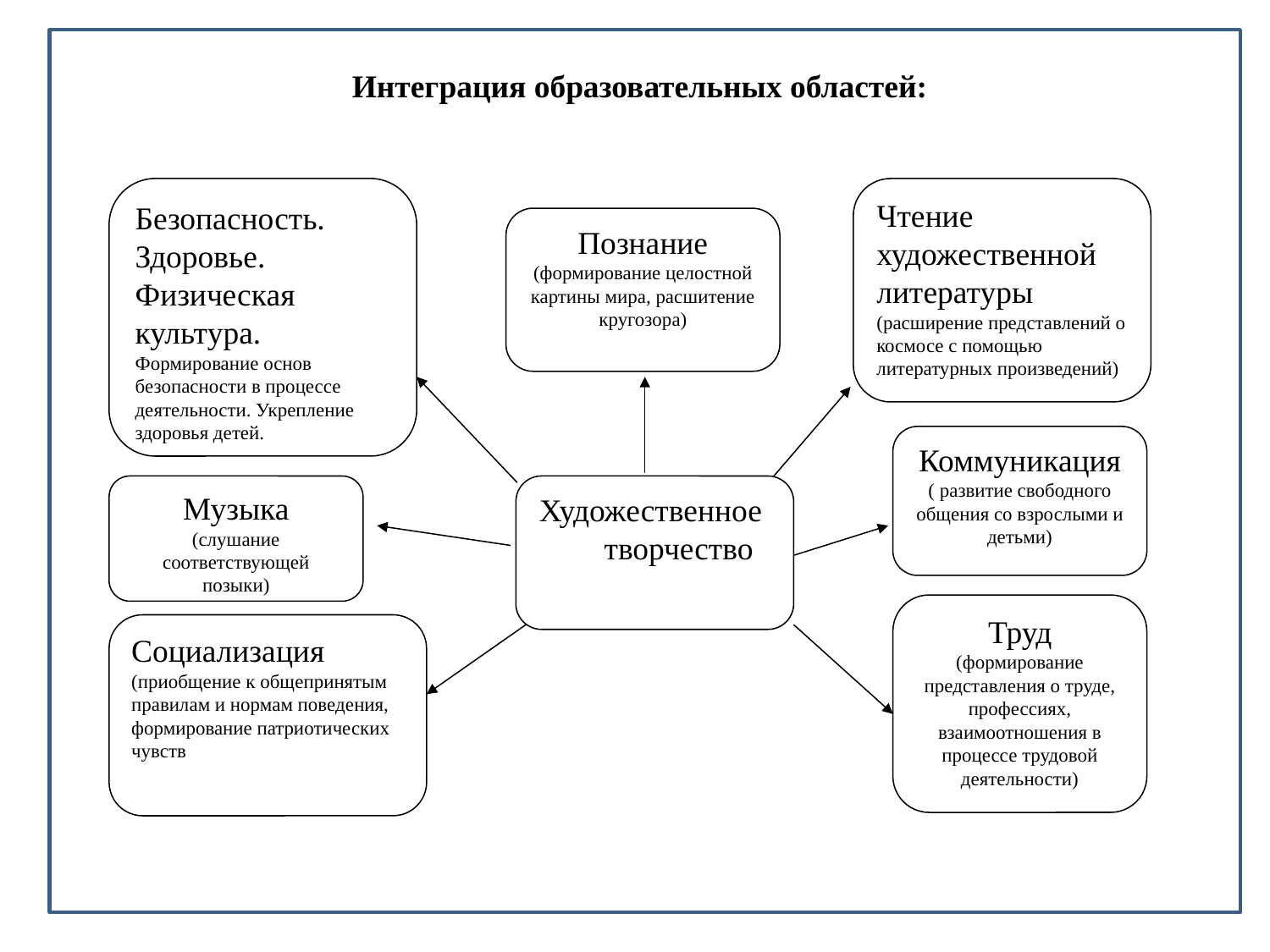

Интеграция образовательных областей:

Безопасность. Здоровье. Физическая культура.
Формирование основ безопасности в процессе деятельности. Укрепление здоровья детей.
Чтение художественной литературы
(расширение представлений о космосе с помощью литературных произведений)
Познание
(формирование целостной картины мира, расшитение кругозора)
Коммуникация
( развитие свободного общения со взрослыми и детьми)

Музыка
(слушание соответствующей позыки)

Художественное        творчество
Труд
(формирование представления о труде, профессиях, взаимоотношения в процессе трудовой деятельности)
Социализация
(приобщение к общепринятым правилам и нормам поведения, формирование патриотических чувств